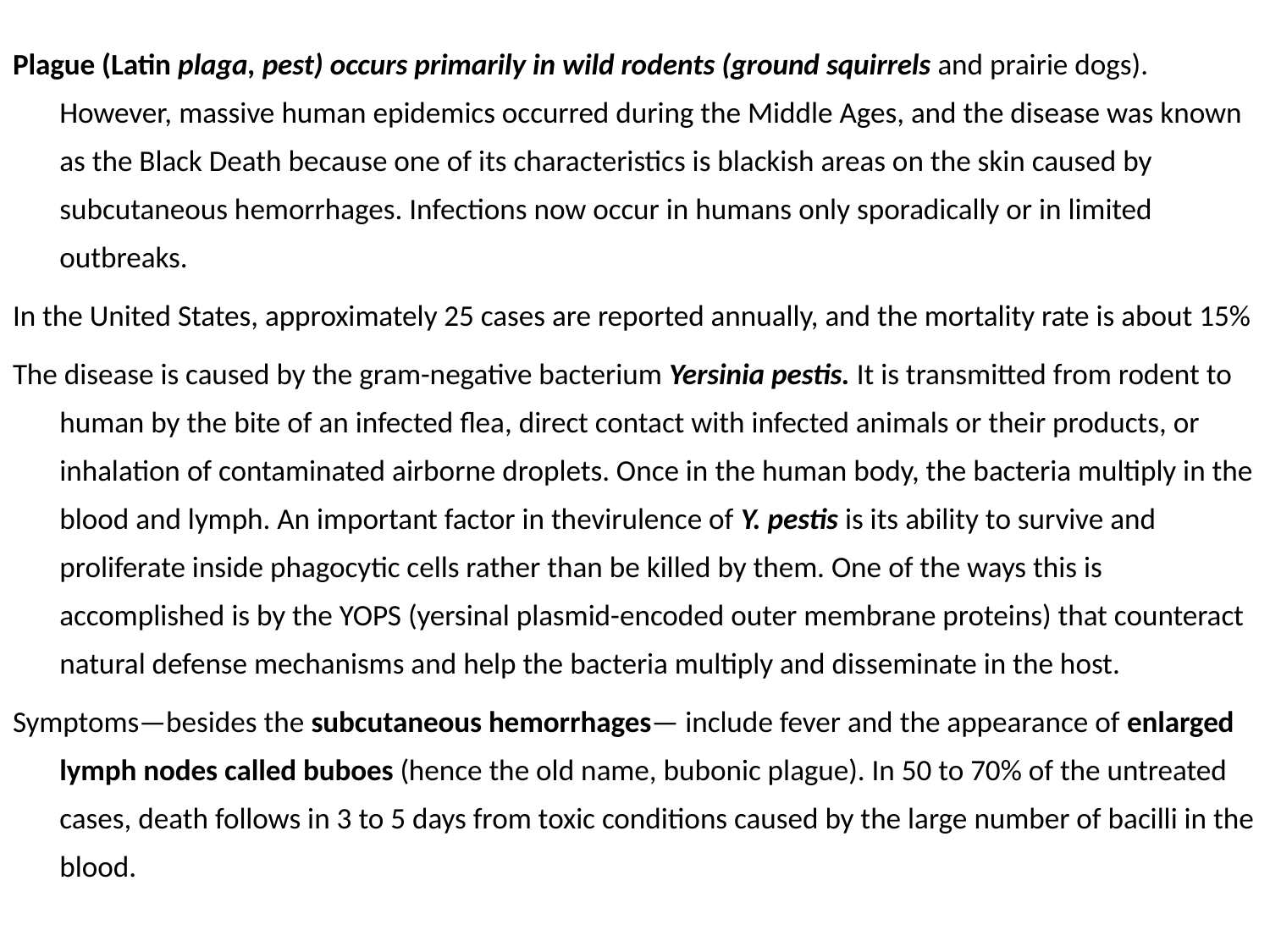

Plague (Latin plaga, pest) occurs primarily in wild rodents (ground squirrels and prairie dogs). However, massive human epidemics occurred during the Middle Ages, and the disease was known as the Black Death because one of its characteristics is blackish areas on the skin caused by subcutaneous hemorrhages. Infections now occur in humans only sporadically or in limited outbreaks.
In the United States, approximately 25 cases are reported annually, and the mortality rate is about 15%
The disease is caused by the gram-negative bacterium Yersinia pestis. It is transmitted from rodent to human by the bite of an infected flea, direct contact with infected animals or their products, or inhalation of contaminated airborne droplets. Once in the human body, the bacteria multiply in the blood and lymph. An important factor in thevirulence of Y. pestis is its ability to survive and proliferate inside phagocytic cells rather than be killed by them. One of the ways this is accomplished is by the YOPS (yersinal plasmid-encoded outer membrane proteins) that counteract natural defense mechanisms and help the bacteria multiply and disseminate in the host.
Symptoms—besides the subcutaneous hemorrhages— include fever and the appearance of enlarged lymph nodes called buboes (hence the old name, bubonic plague). In 50 to 70% of the untreated cases, death follows in 3 to 5 days from toxic conditions caused by the large number of bacilli in the blood.